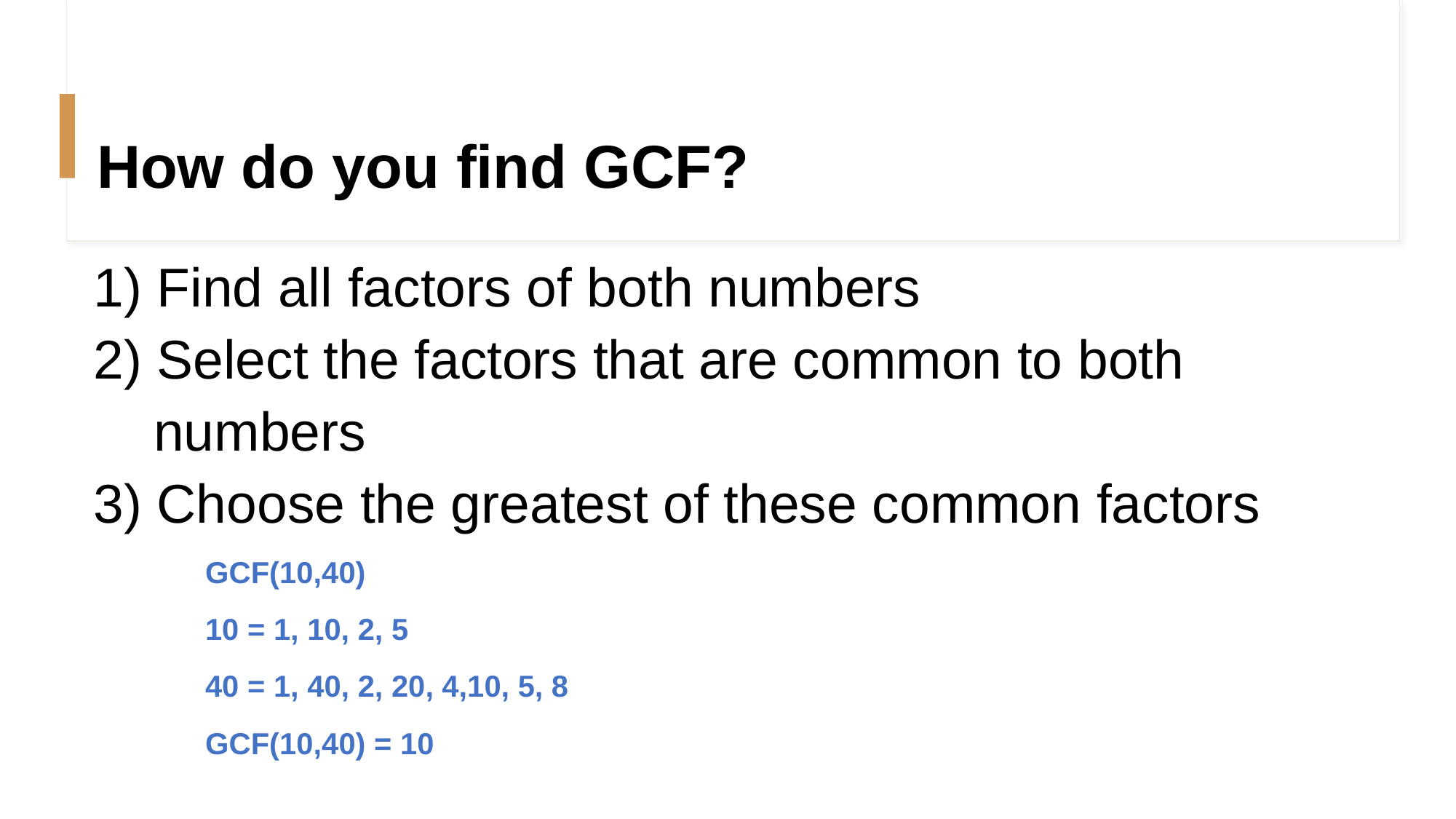

How do you find GCF?
#
 Find all factors of both numbers
 Select the factors that are common to both
    numbers
3) Choose the greatest of these common factors

GCF(10,40)
10 = 1, 10, 2, 5
40 = 1, 40, 2, 20, 4,10, 5, 8
GCF(10,40) = 10